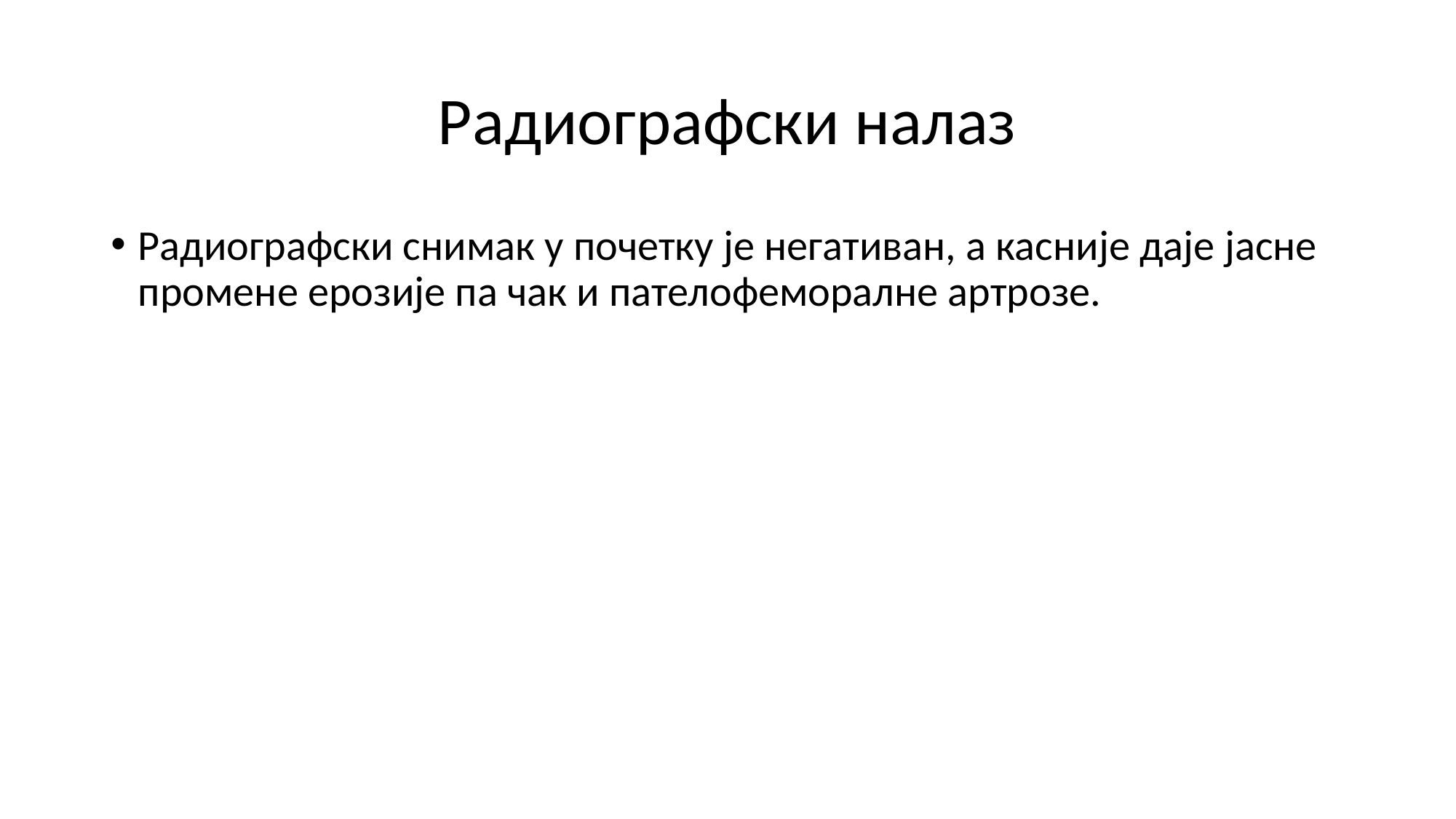

# Радиографски налаз
Радиографски снимак у почетку је негативан, а касније даје јасне промене ерозије па чак и пателофеморалне артрозе.